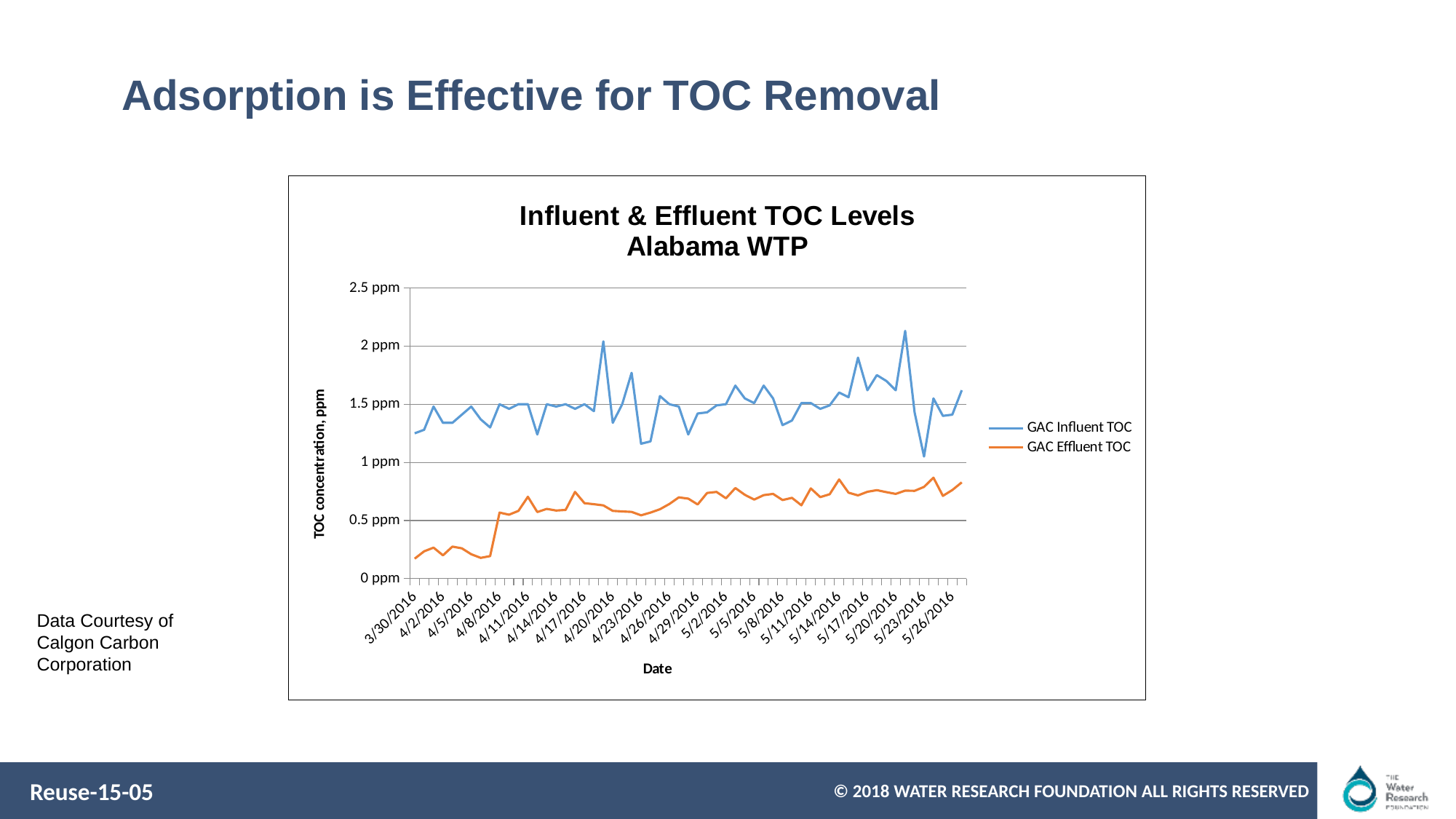

# Adsorption is Effective for TOC Removal

[unsupported chart]

Data Courtesy of Calgon Carbon Corporation